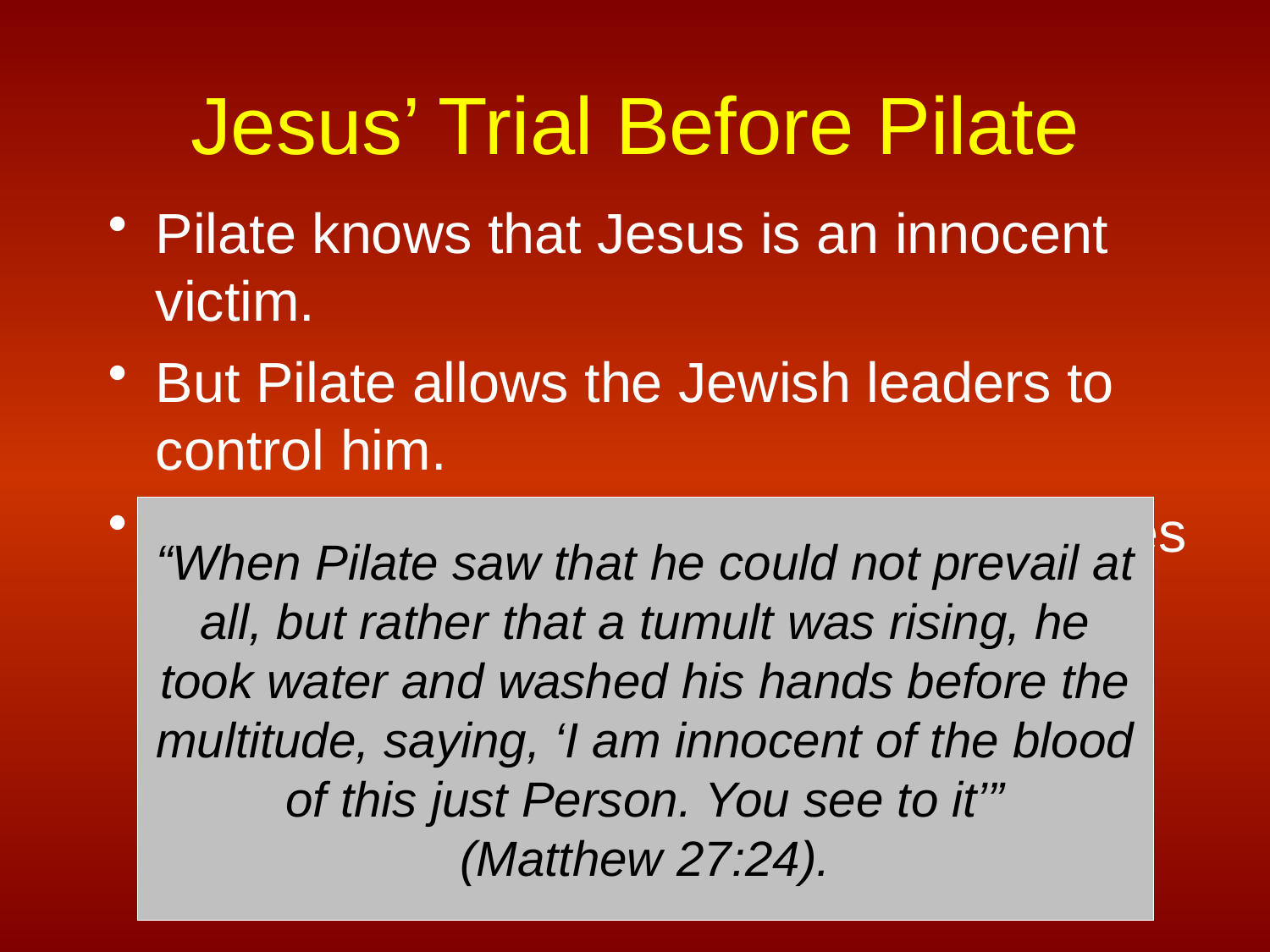

# Jesus’ Trial Before Pilate
Pilate knows that Jesus is an innocent victim.
But Pilate allows the Jewish leaders to control him.
He knows Jesus is innocent, but he gives in to the desires of the Jewish leaders.
“When Pilate saw that he could not prevail at all, but rather that a tumult was rising, he took water and washed his hands before the multitude, saying, ‘I am innocent of the blood of this just Person. You see to it’”
(Matthew 27:24).